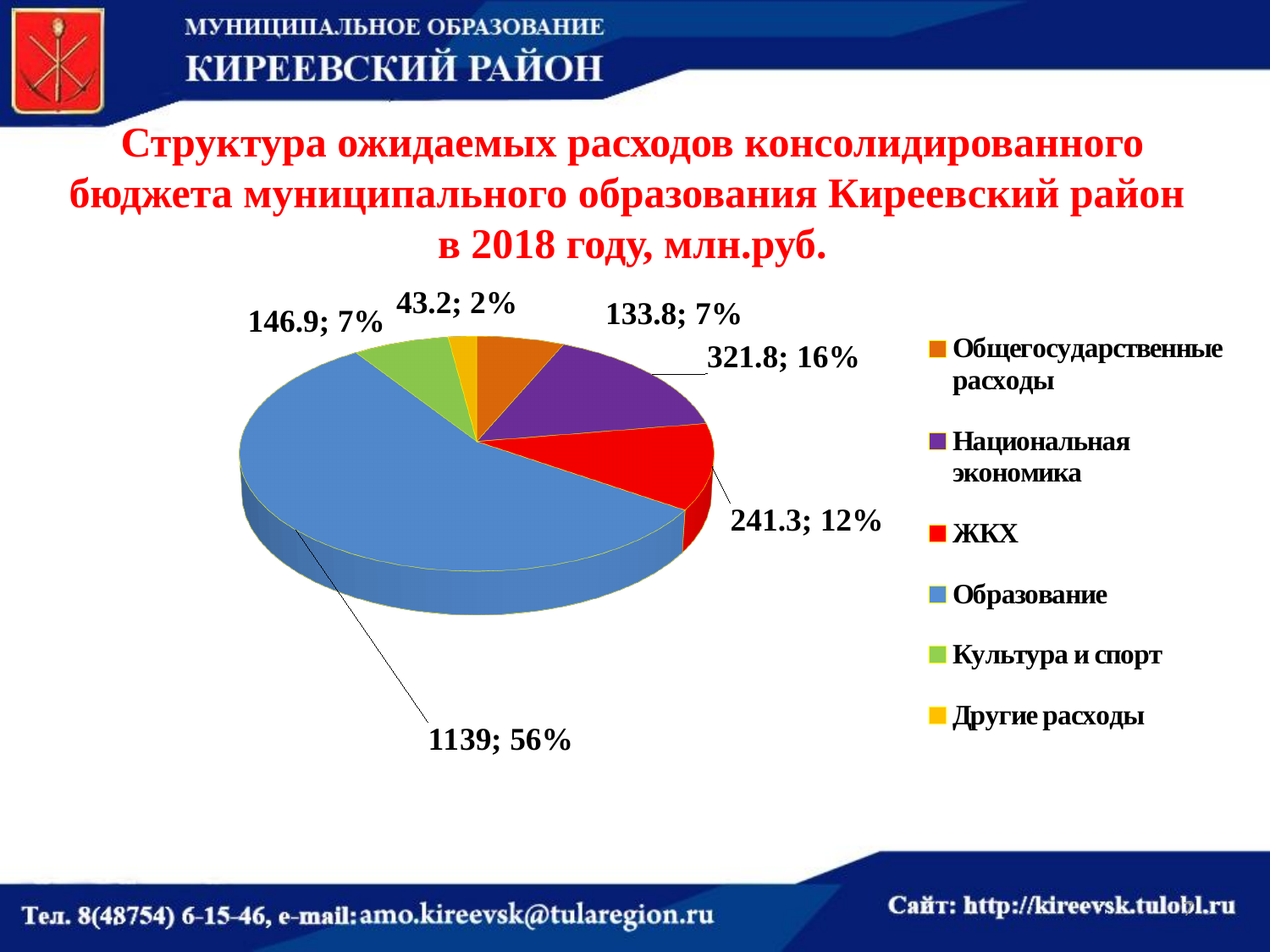

# Структура ожидаемых расходов консолидированного бюджета муниципального образования Киреевский район в 2018 году, млн.руб.

[unsupported chart]

7